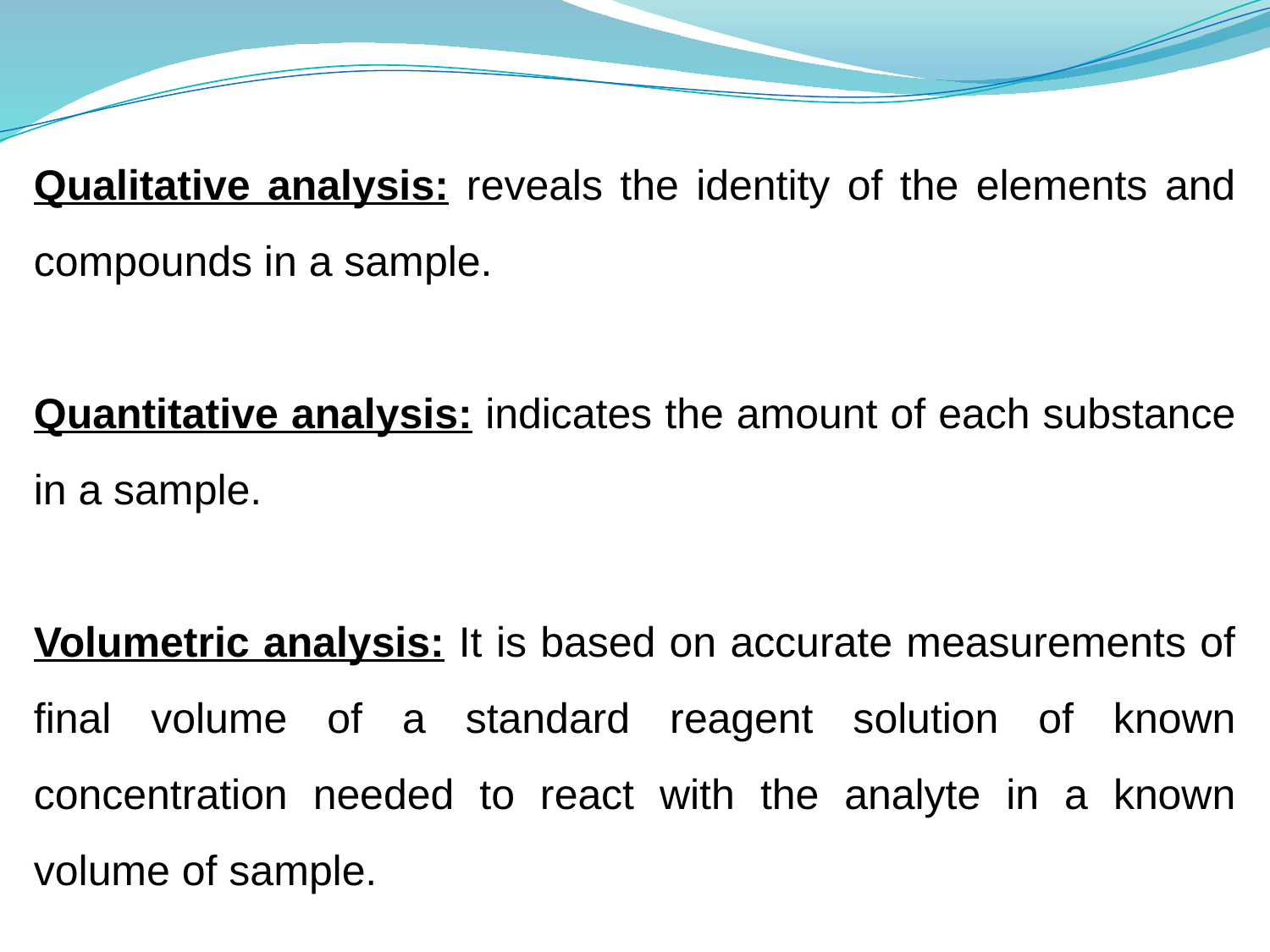

Qualitative analysis: reveals the identity of the elements and compounds in a sample.

Quantitative analysis: indicates the amount of each substance in a sample.

Volumetric analysis: It is based on accurate measurements of final volume of a standard reagent solution of known concentration needed to react with the analyte in a known volume of sample.